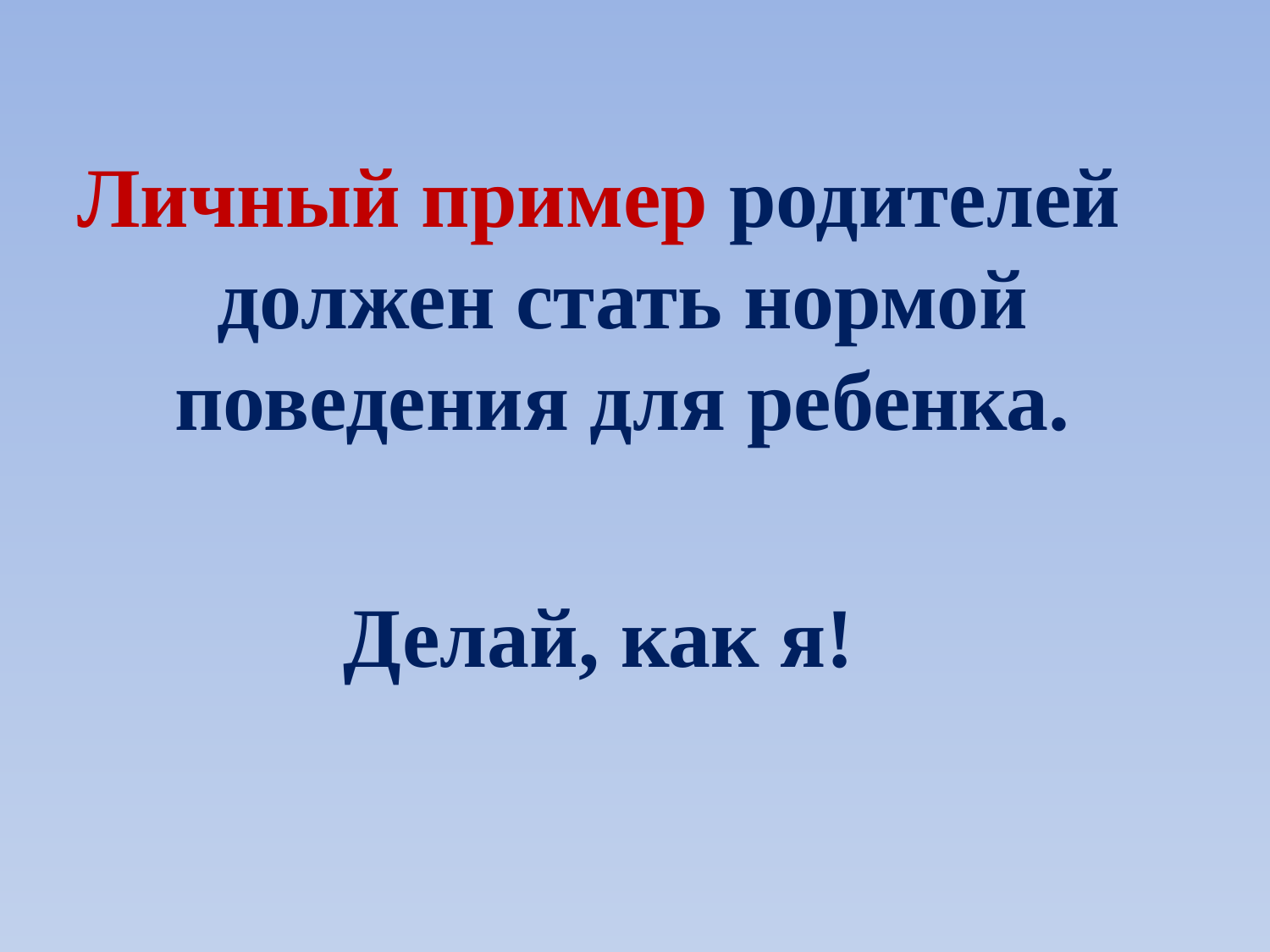

Личный пример родителей должен стать нормой поведения для ребенка.

Делай, как я!